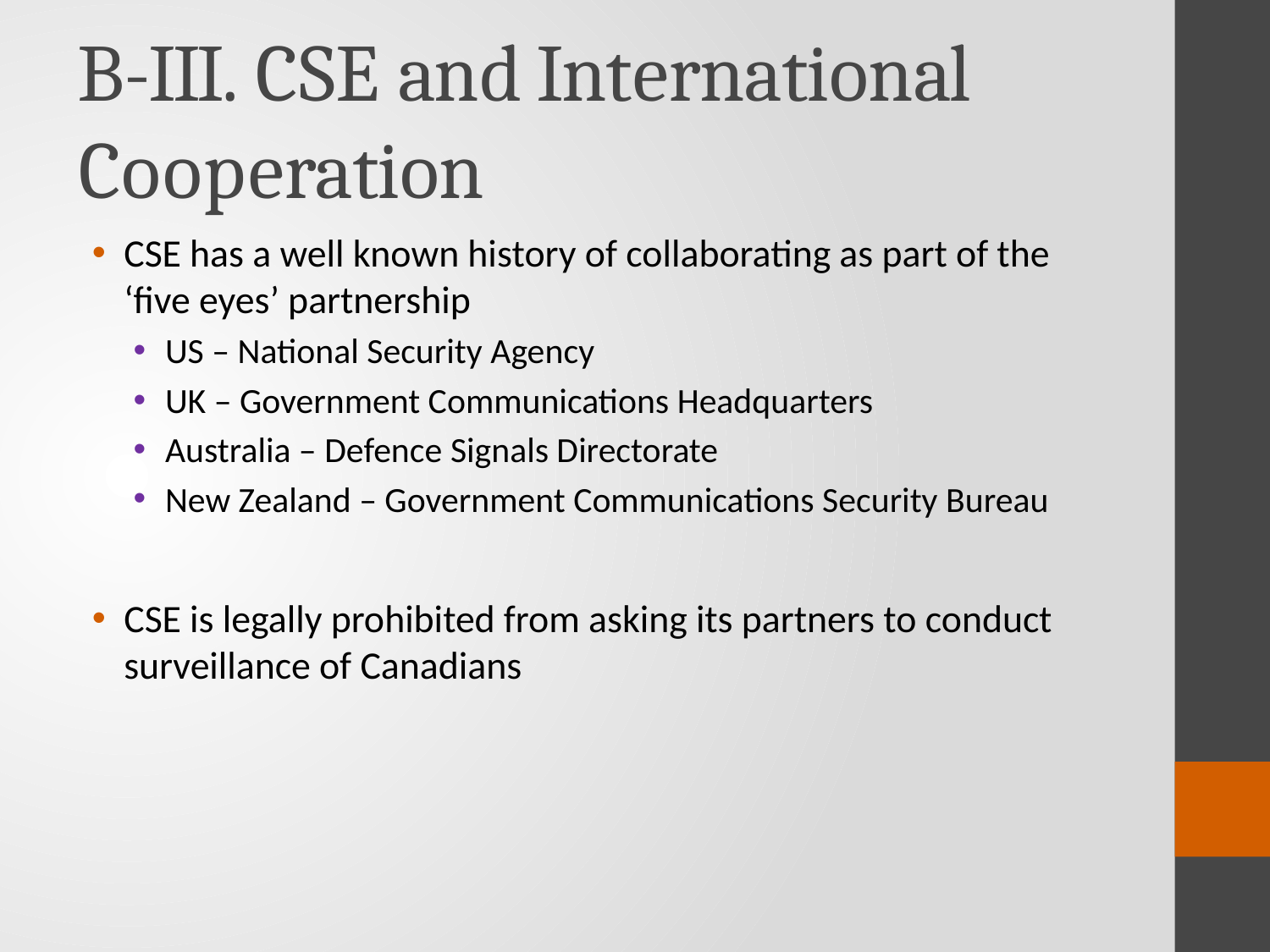

# B-III. CSE and International Cooperation
CSE has a well known history of collaborating as part of the ‘five eyes’ partnership
US – National Security Agency
UK – Government Communications Headquarters
Australia – Defence Signals Directorate
New Zealand – Government Communications Security Bureau

CSE is legally prohibited from asking its partners to conduct surveillance of Canadians